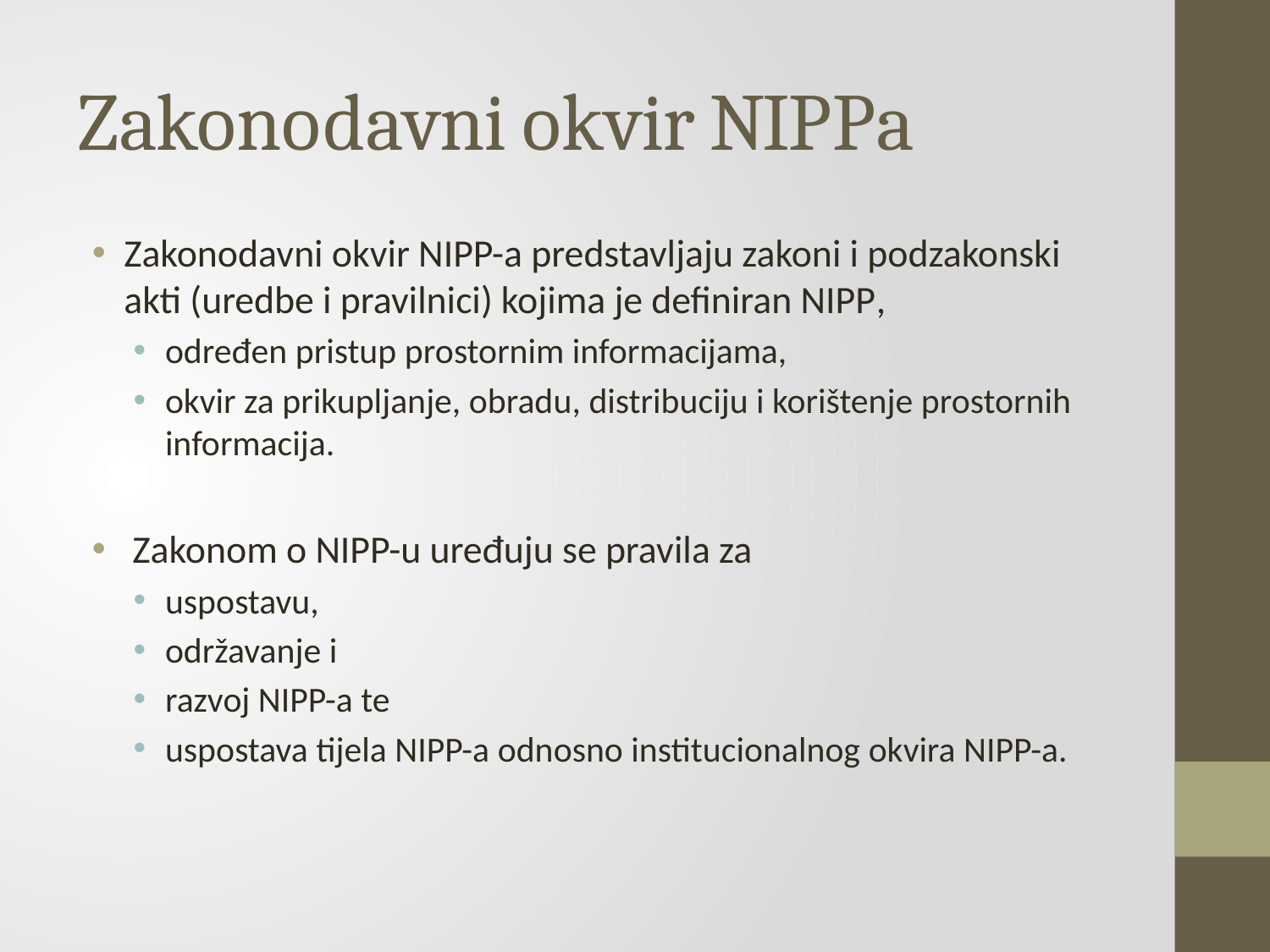

# Zakonodavni okvir NIPPa
Zakonodavni okvir NIPP-a predstavljaju zakoni i podzakonski akti (uredbe i pravilnici) kojima je definiran NIPP,
određen pristup prostornim informacijama,
okvir za prikupljanje, obradu, distribuciju i korištenje prostornih informacija.

 Zakonom o NIPP-u uređuju se pravila za
uspostavu,
održavanje i
razvoj NIPP-a te
uspostava tijela NIPP-a odnosno institucionalnog okvira NIPP-a.